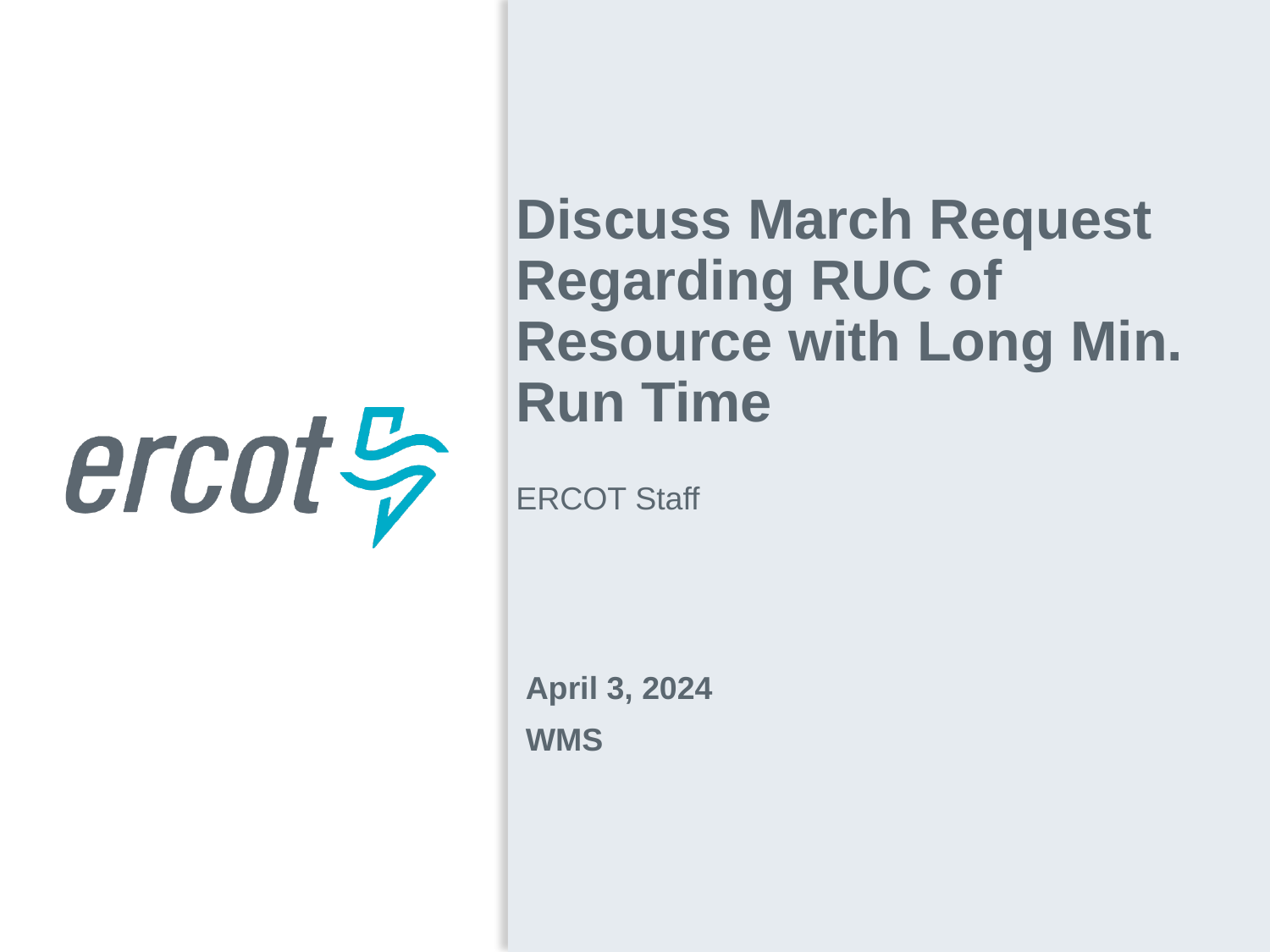

Discuss March Request Regarding RUC of Resource with Long Min. Run Time
ERCOT Staff
April 3, 2024
WMS